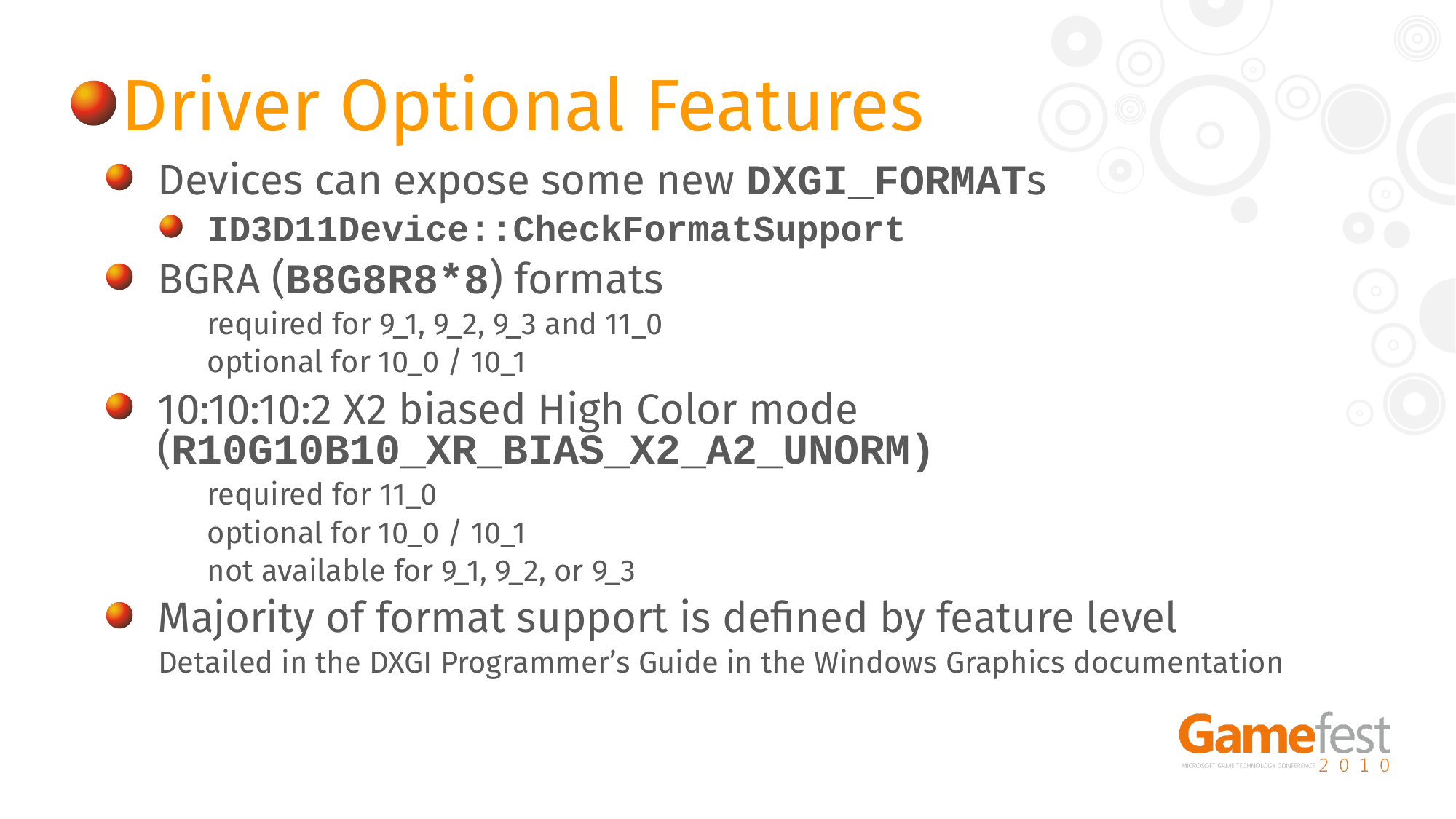

Driver Optional Features
Devices can expose some new DXGI_FORMATs
ID3D11Device::CheckFormatSupport
BGRA (B8G8R8*8) formats
required for 9_1, 9_2, 9_3 and 11_0
optional for 10_0 / 10_1
10:10:10:2 X2 biased High Color mode (R10G10B10_XR_BIAS_X2_A2_UNORM)
required for 11_0
optional for 10_0 / 10_1
not available for 9_1, 9_2, or 9_3
Majority of format support is defined by feature level
Detailed in the DXGI Programmer’s Guide in the Windows Graphics documentation